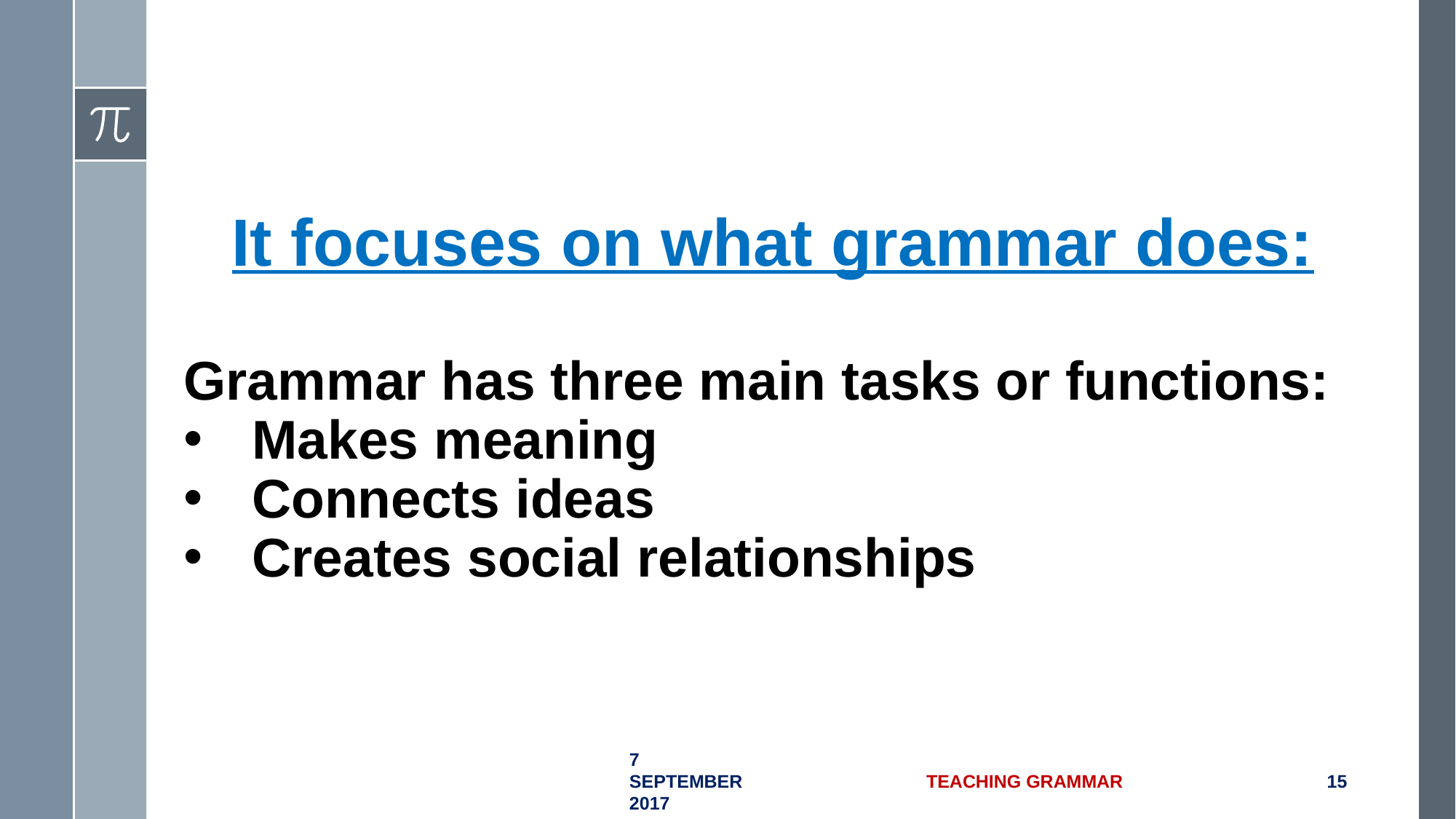

It focuses on what grammar does:

Grammar has three main tasks or functions:
Makes meaning
Connects ideas
Creates social relationships

7 September 2017
Teaching Grammar
15